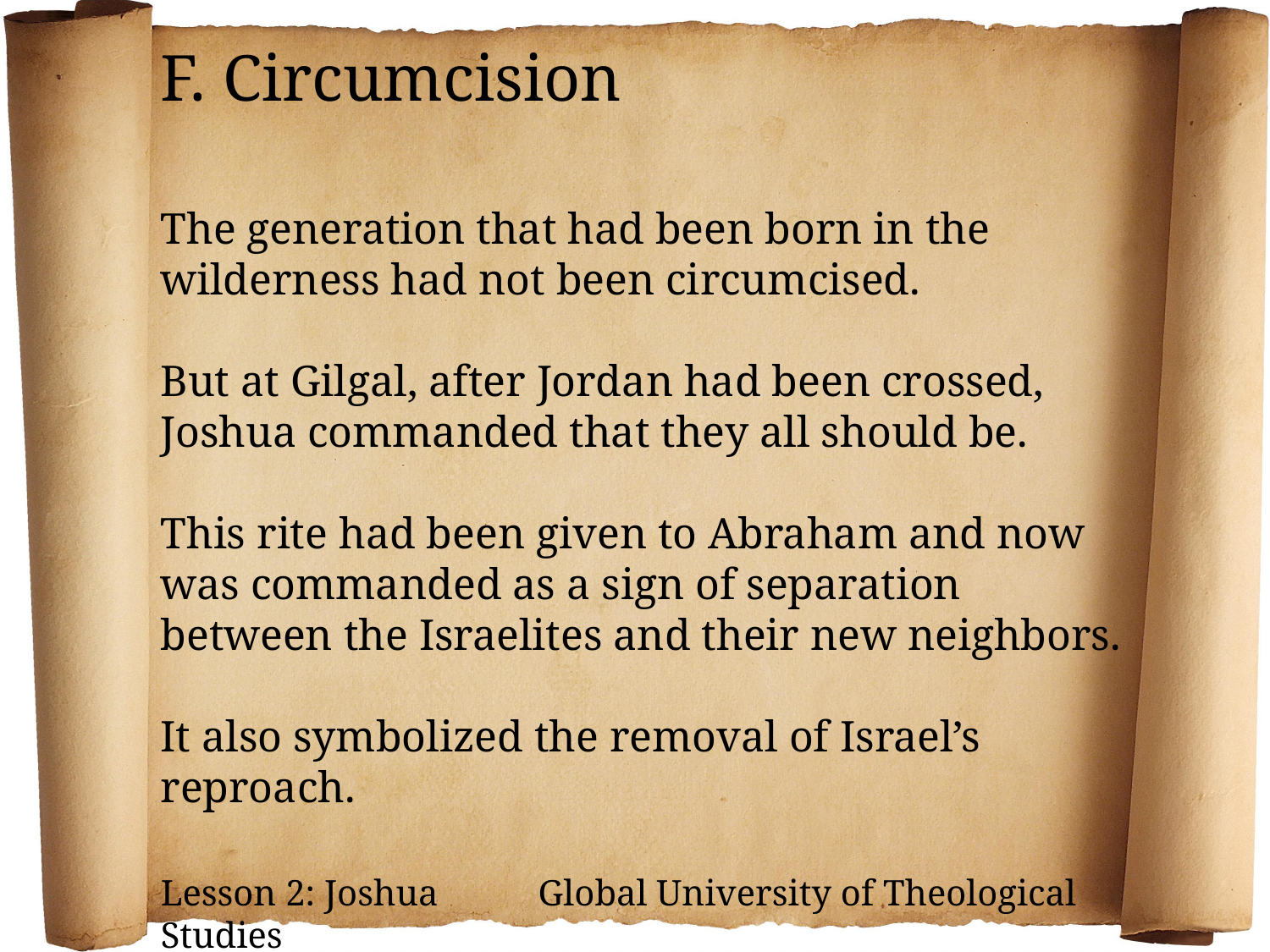

F. Circumcision
The generation that had been born in the wilderness had not been circumcised.

But at Gilgal, after Jordan had been crossed, Joshua commanded that they all should be.

This rite had been given to Abraham and now was commanded as a sign of separation between the Israelites and their new neighbors.

It also symbolized the removal of Israel’s reproach.
Lesson 2: Joshua           Global University of Theological Studies